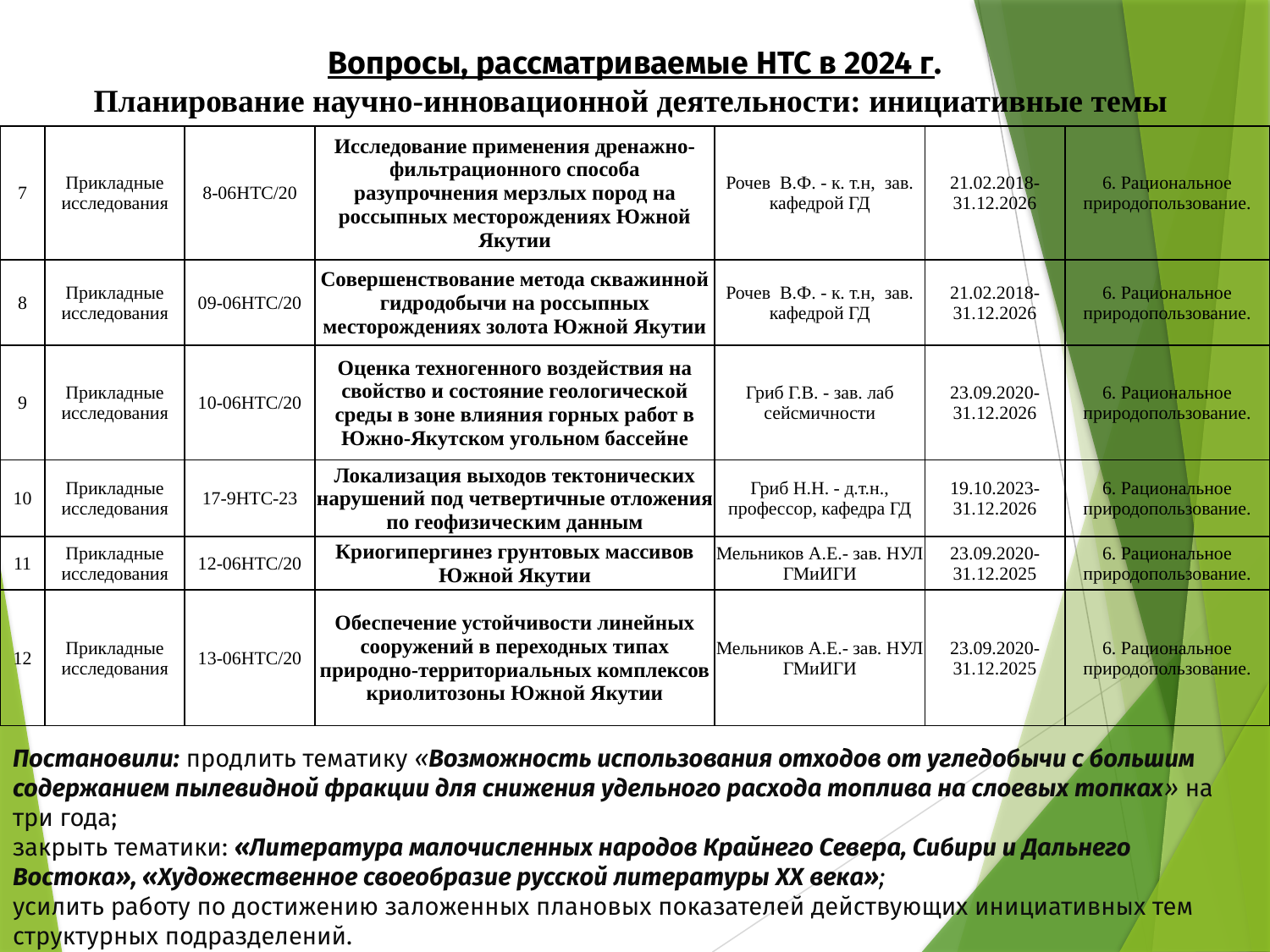

Вопросы, рассматриваемые НТС в 2024 г.
Планирование научно-инновационной деятельности: инициативные темы
| 7 | Прикладные исследования | 8-06НТС/20 | Исследование применения дренажно-фильтрационного способа разупрочнения мерзлых пород на россыпных месторождениях Южной Якутии | Рочев В.Ф. - к. т.н, зав. кафедрой ГД | 21.02.2018-31.12.2026 | 6. Рациональное природопользование. |
| --- | --- | --- | --- | --- | --- | --- |
| 8 | Прикладные исследования | 09-06НТС/20 | Совершенствование метода скважинной гидродобычи на россыпных месторождениях золота Южной Якутии | Рочев В.Ф. - к. т.н, зав. кафедрой ГД | 21.02.2018-31.12.2026 | 6. Рациональное природопользование. |
| 9 | Прикладные исследования | 10-06НТС/20 | Оценка техногенного воздействия на свойство и состояние геологической среды в зоне влияния горных работ в Южно-Якутском угольном бассейне | Гриб Г.В. - зав. лаб сейсмичности | 23.09.2020-31.12.2026 | 6. Рациональное природопользование. |
| 10 | Прикладные исследования | 17-9НТС-23 | Локализация выходов тектонических нарушений под четвертичные отложения по геофизическим данным | Гриб Н.Н. - д.т.н., профессор, кафедра ГД | 19.10.2023-31.12.2026 | 6. Рациональное природопользование. |
| 11 | Прикладные исследования | 12-06НТС/20 | Криогипергинез грунтовых массивов Южной Якутии | Мельников А.Е.- зав. НУЛ ГМиИГИ | 23.09.2020-31.12.2025 | 6. Рациональное природопользование. |
| 12 | Прикладные исследования | 13-06НТС/20 | Обеспечение устойчивости линейных сооружений в переходных типах природно-территориальных комплексов криолитозоны Южной Якутии | Мельников А.Е.- зав. НУЛ ГМиИГИ | 23.09.2020-31.12.2025 | 6. Рациональное природопользование. |
Постановили: продлить тематику «Возможность использования отходов от угледобычи с большим содержанием пылевидной фракции для снижения удельного расхода топлива на слоевых топках» на три года;
закрыть тематики: «Литература малочисленных народов Крайнего Севера, Сибири и Дальнего Востока», «Художественное своеобразие русской литературы XX века»;
усилить работу по достижению заложенных плановых показателей действующих инициативных тем структурных подразделений.